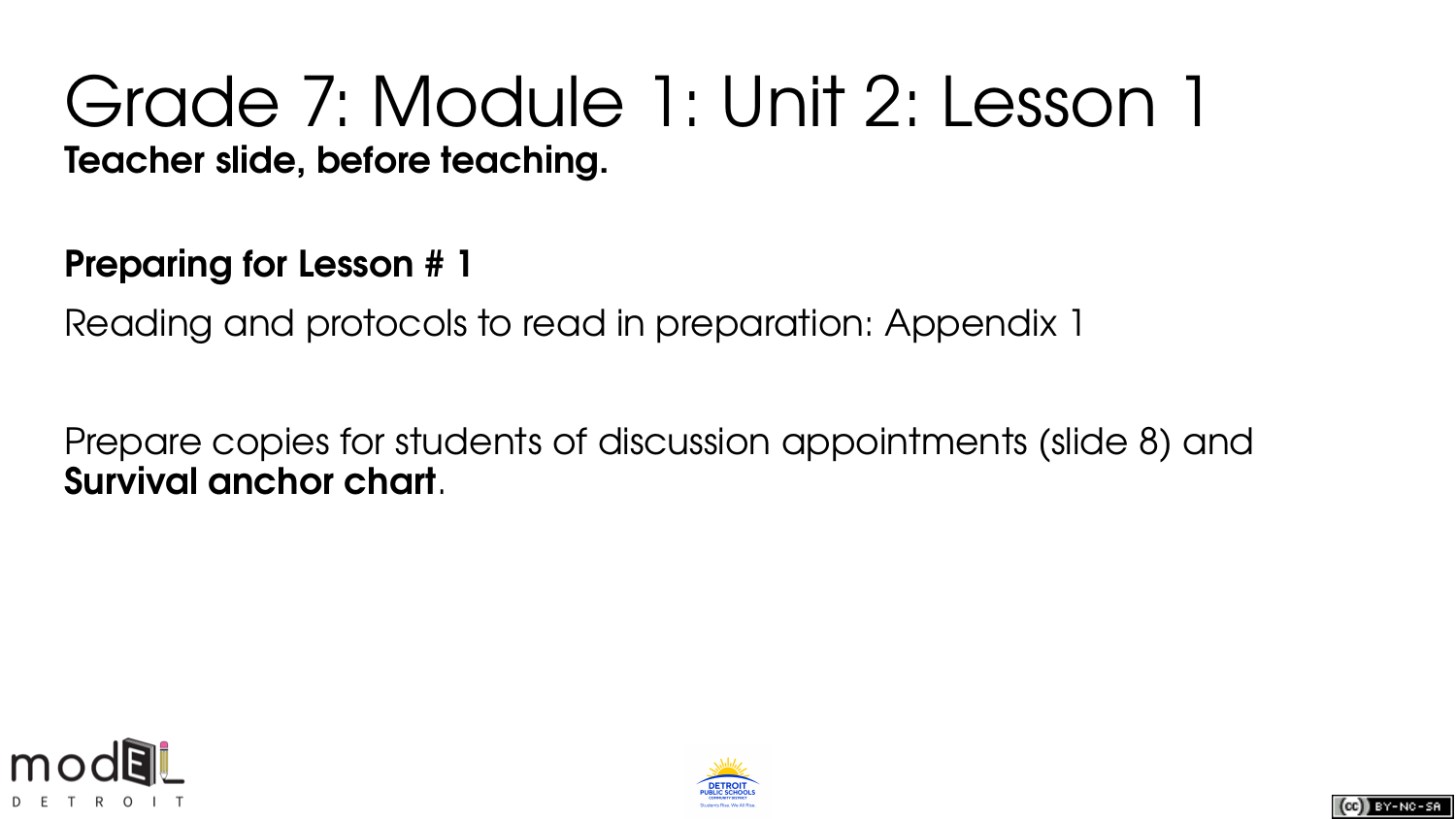

# Grade 7: Module 1: Unit 2: Lesson 1
Teacher slide, before teaching.
Preparing for Lesson # 1
Reading and protocols to read in preparation: Appendix 1

Prepare copies for students of discussion appointments (slide 8) and Survival anchor chart.